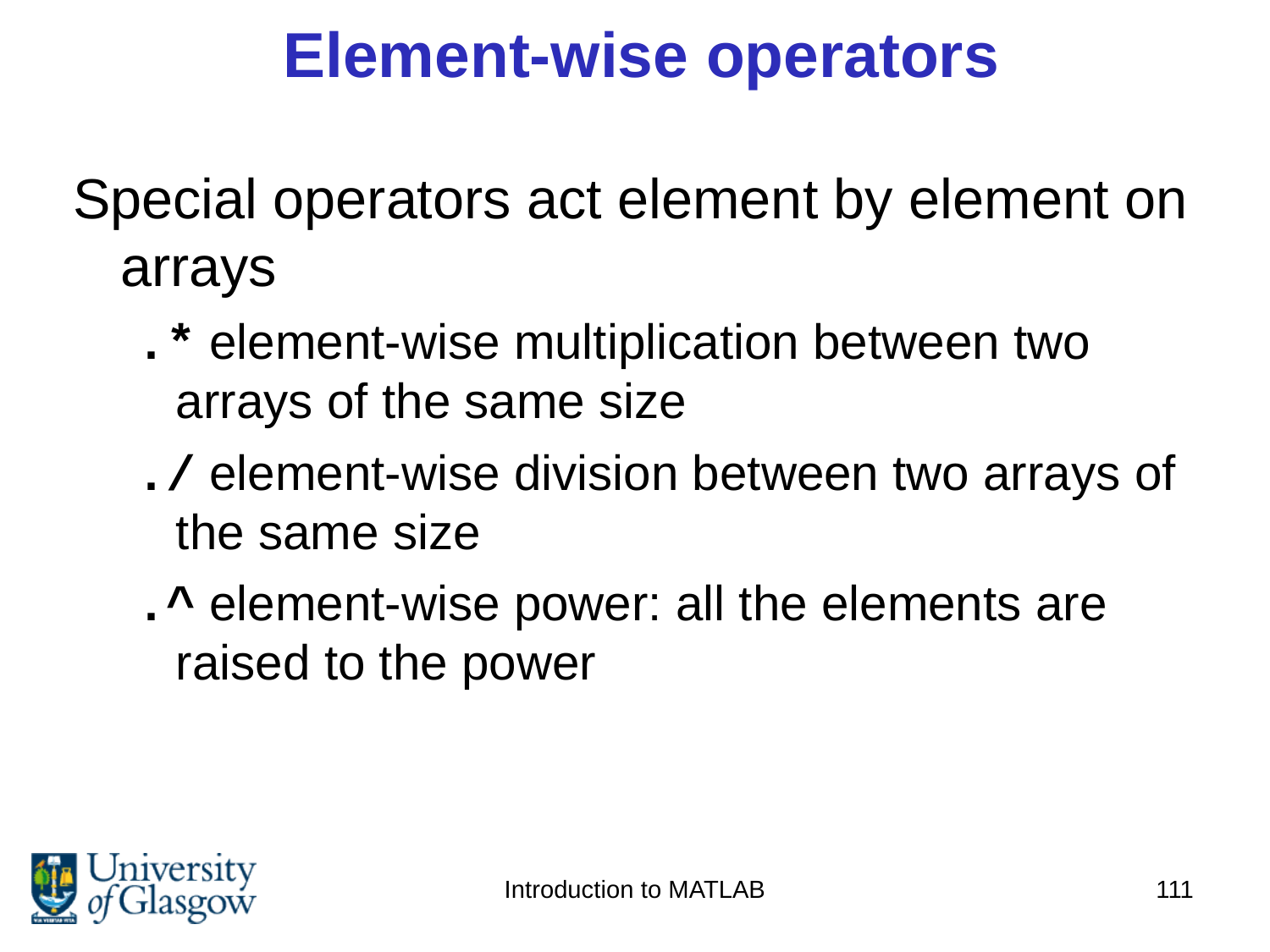

# Element-wise operators
Special operators act element by element on arrays
.* element-wise multiplication between two arrays of the same size
./ element-wise division between two arrays of the same size
.^ element-wise power: all the elements are raised to the power
Introduction to MATLAB
111